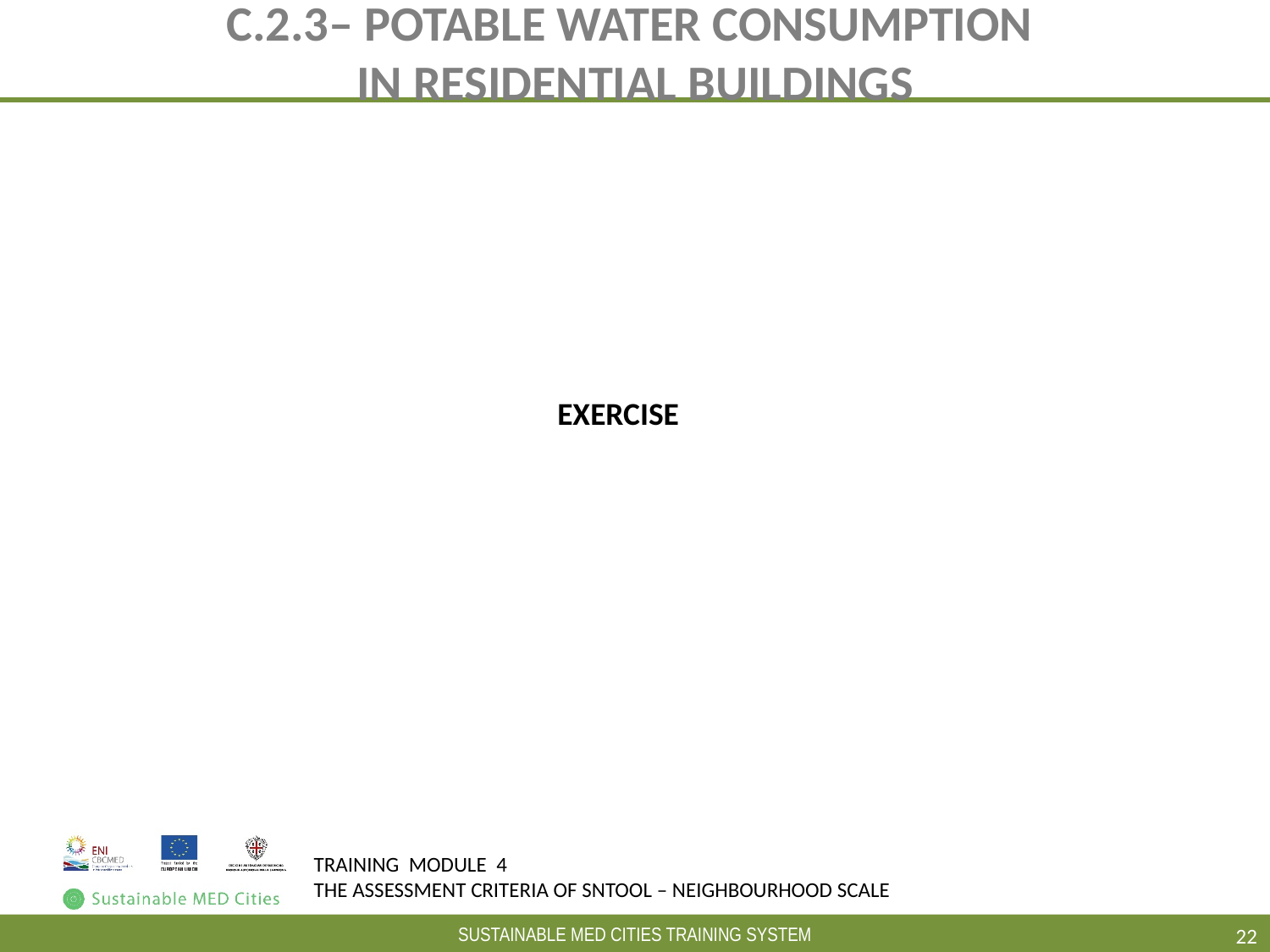

# C.2.3– POTABLE WATER CONSUMPTION IN RESIDENTIAL BUILDINGS

EXERCISE

22